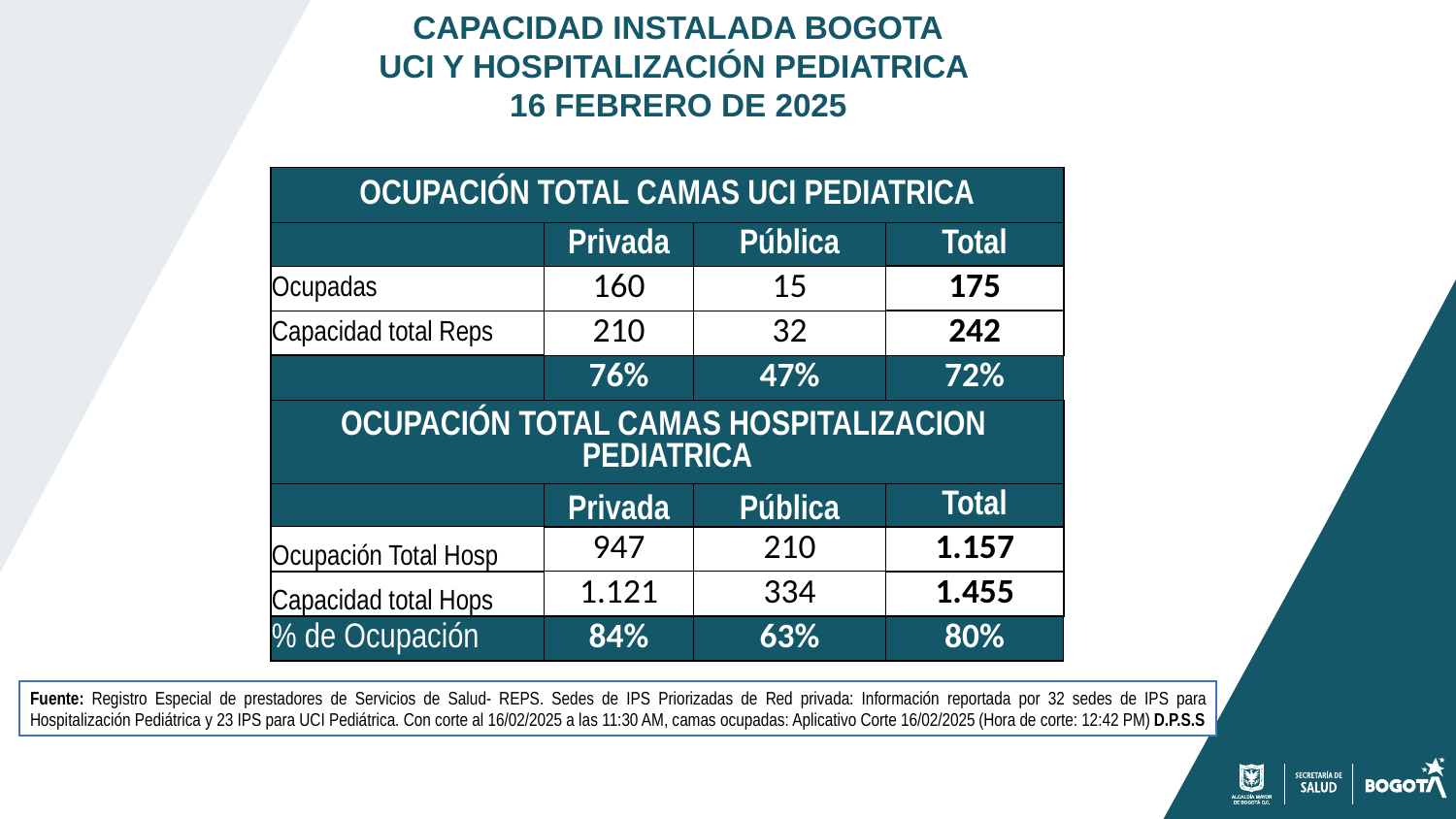

CAPACIDAD INSTALADA BOGOTA
UCI Y HOSPITALIZACIÓN PEDIATRICA
16 FEBRERO DE 2025

| OCUPACIÓN TOTAL CAMAS UCI PEDIATRICA |  |  |  |
| --- | --- | --- | --- |
| ​ | Privada​ | Pública​ | Total |
| Ocupadas​ | 160 | 15 | 175 |
| Capacidad total Reps | 210 | 32 | 242 |
|  | 76% | 47% | 72% |
| OCUPACIÓN TOTAL CAMAS HOSPITALIZACION PEDIATRICA |  |  |  |
| ​ | Privada​ | Pública​ | Total |
| Ocupación Total Hosp | 947 | 210 | 1.157 |
| Capacidad total Hops | 1.121 | 334 | 1.455 |
| % de Ocupación | 84% | 63% | 80% |
Fuente: Registro Especial de prestadores de Servicios de Salud- REPS. Sedes de IPS Priorizadas de Red privada: Información reportada por 32 sedes de IPS para Hospitalización Pediátrica y 23 IPS para UCI Pediátrica. Con corte al 16/02/2025 a las 11:30 AM, camas ocupadas: Aplicativo Corte 16/02/2025 (Hora de corte: 12:42 PM) D.P.S.S